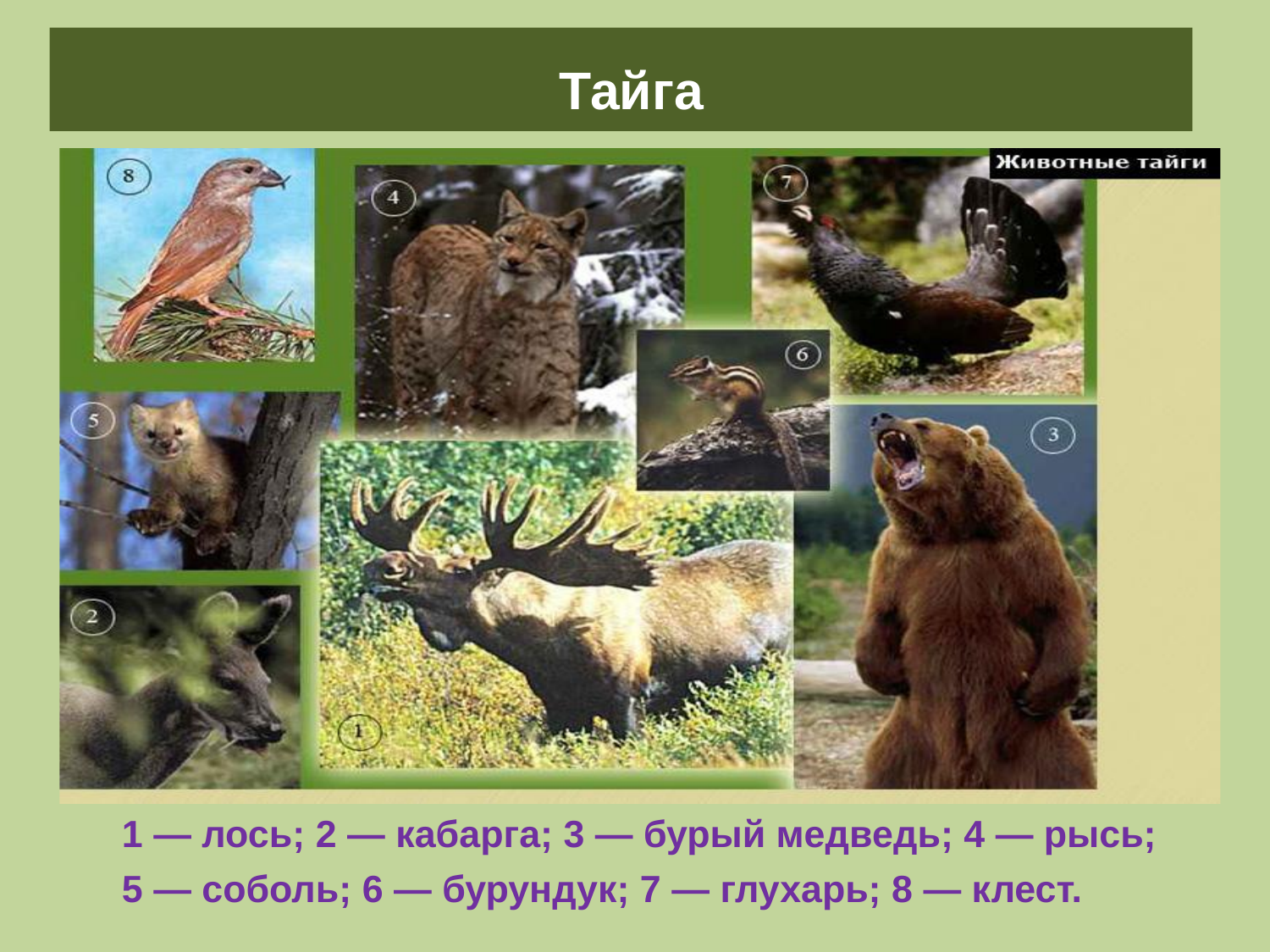

Тайга
# Животные тайги

1 — лось; 2 — кабарга; 3 — бурый медведь; 4 — рысь;
5 — соболь; 6 — бурундук; 7 — глухарь; 8 — клест.